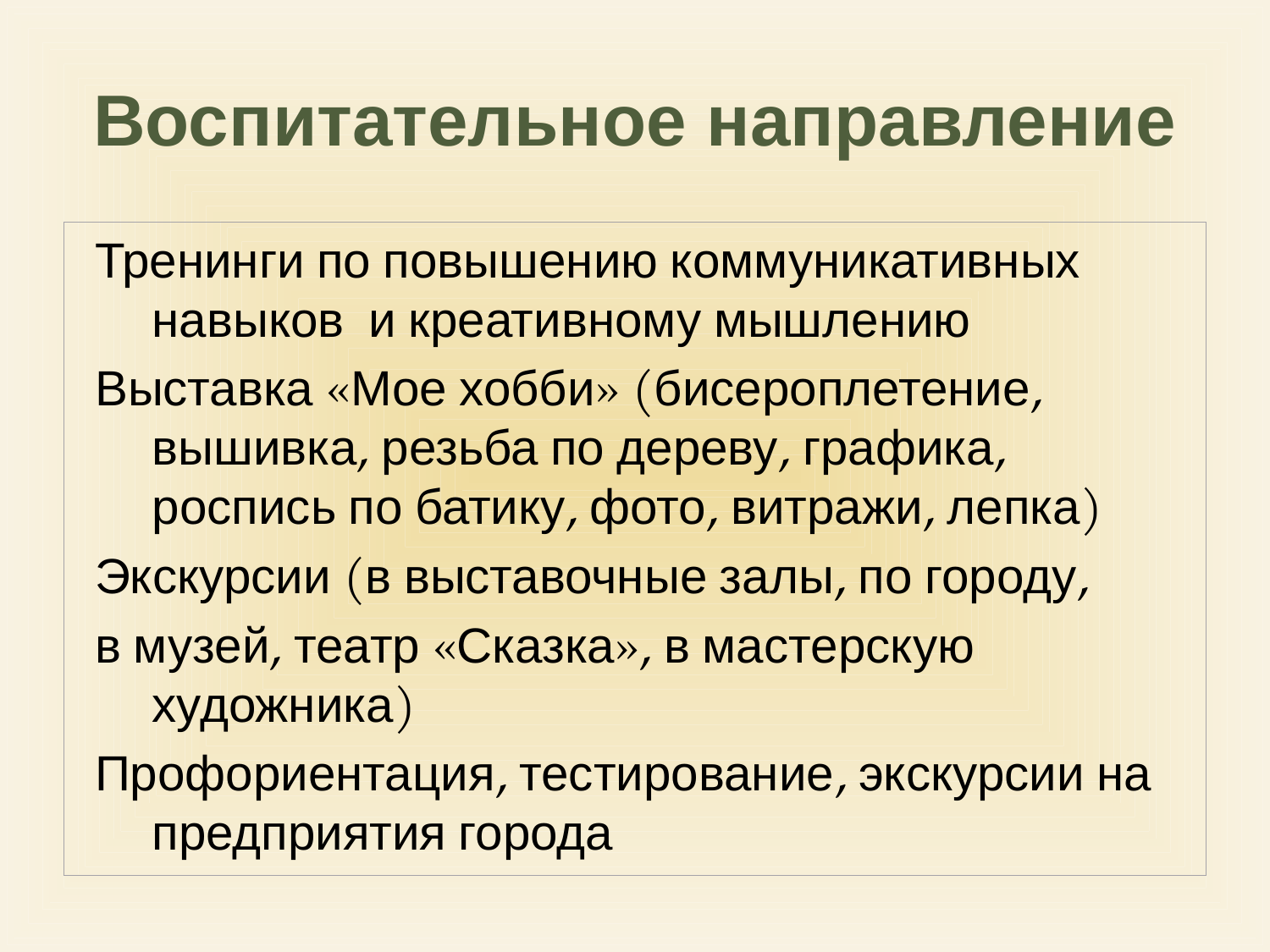

# Воспитательное направление
Тренинги по повышению коммуникативных навыков  и креативному мышлению
Выставка «Мое хобби» (бисероплетение, вышивка, резьба по дереву, графика, роспись по батику, фото, витражи, лепка)
Экскурсии (в выставочные залы, по городу,
в музей, театр «Сказка», в мастерскую художника)
Профориентация, тестирование, экскурсии на предприятия города